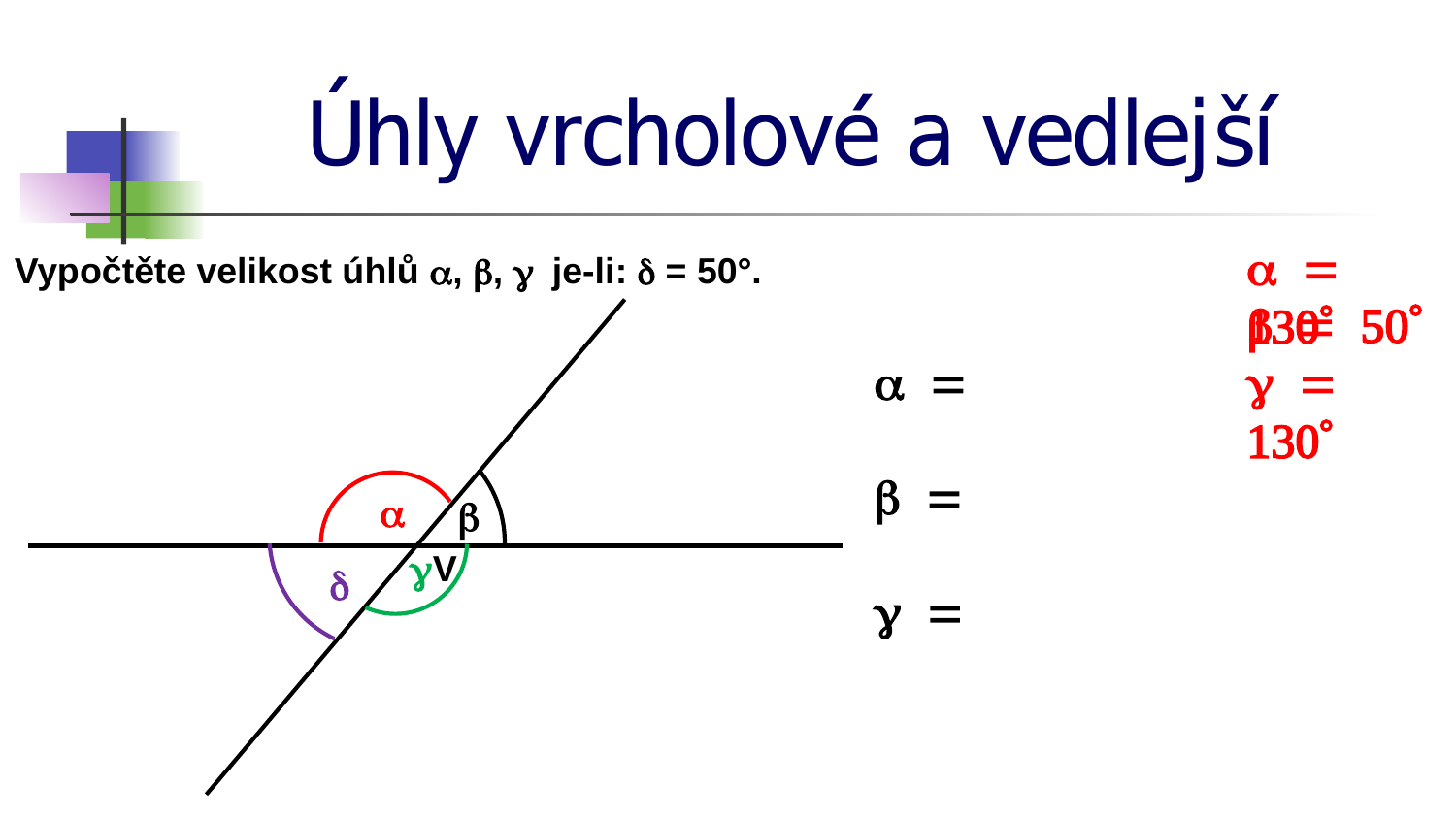

# Úhly vrcholové a vedlejší
α = 130°
Vypočtěte velikost úhlů α, β, γ je-li: δ = 50°.
β = 50°
α =
γ = 130°

β =

α
β
γ
V
δ
γ =